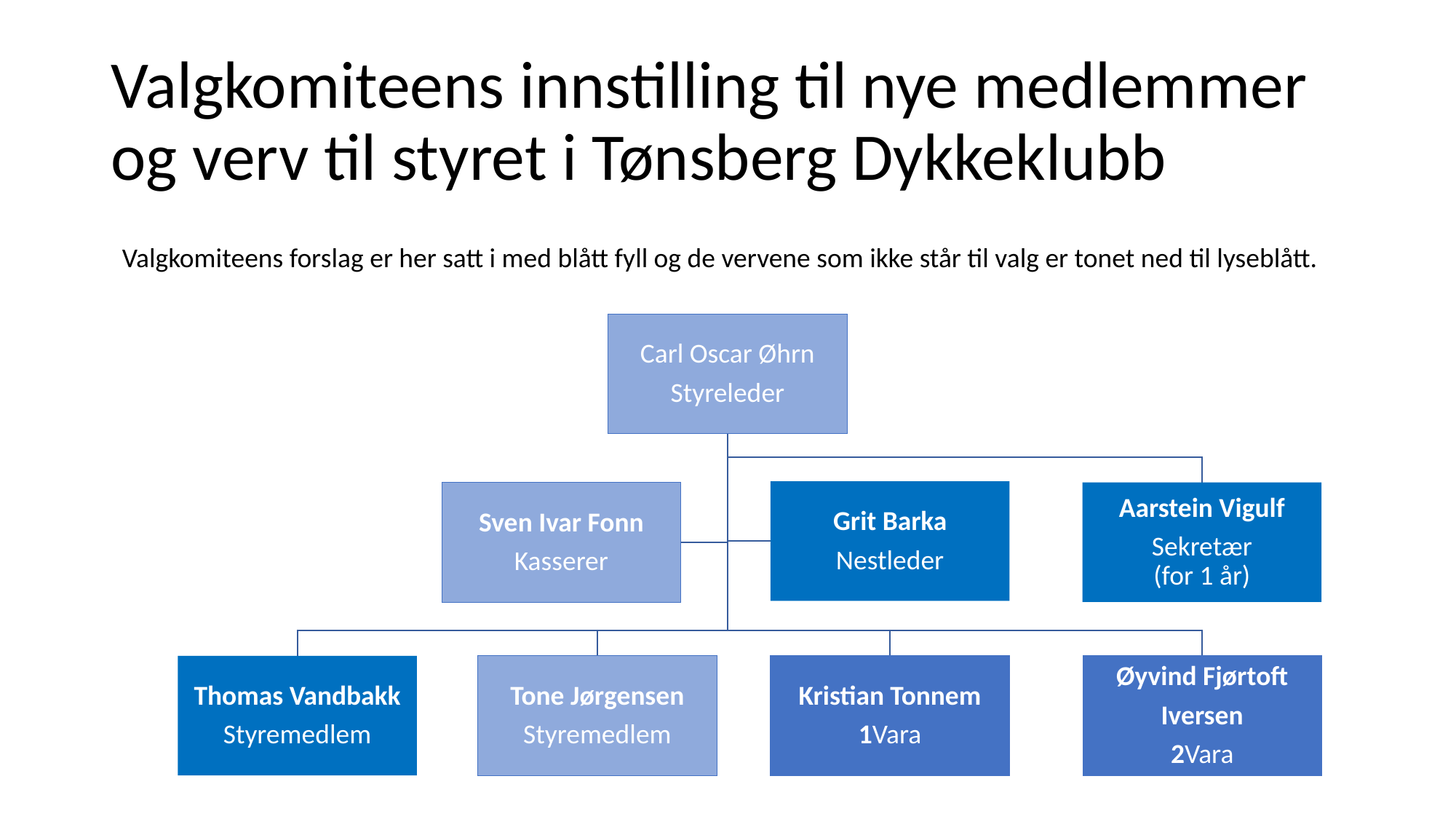

# Valgkomiteens innstilling til nye medlemmer og verv til styret i Tønsberg Dykkeklubb
Valgkomiteens forslag er her satt i med blått fyll og de vervene som ikke står til valg er tonet ned til lyseblått.
Carl Oscar Øhrn
Styreleder
Thomas Vandbakk
Styremedlem
Aarstein Vigulf
Sekretær
(for 1 år)
Tone Jørgensen
Styremedlem
Kristian Tonnem
1Vara
Øyvind Fjørtoft
Iversen
2Vara
Sven Ivar Fonn
Kasserer
Grit Barka
Nestleder